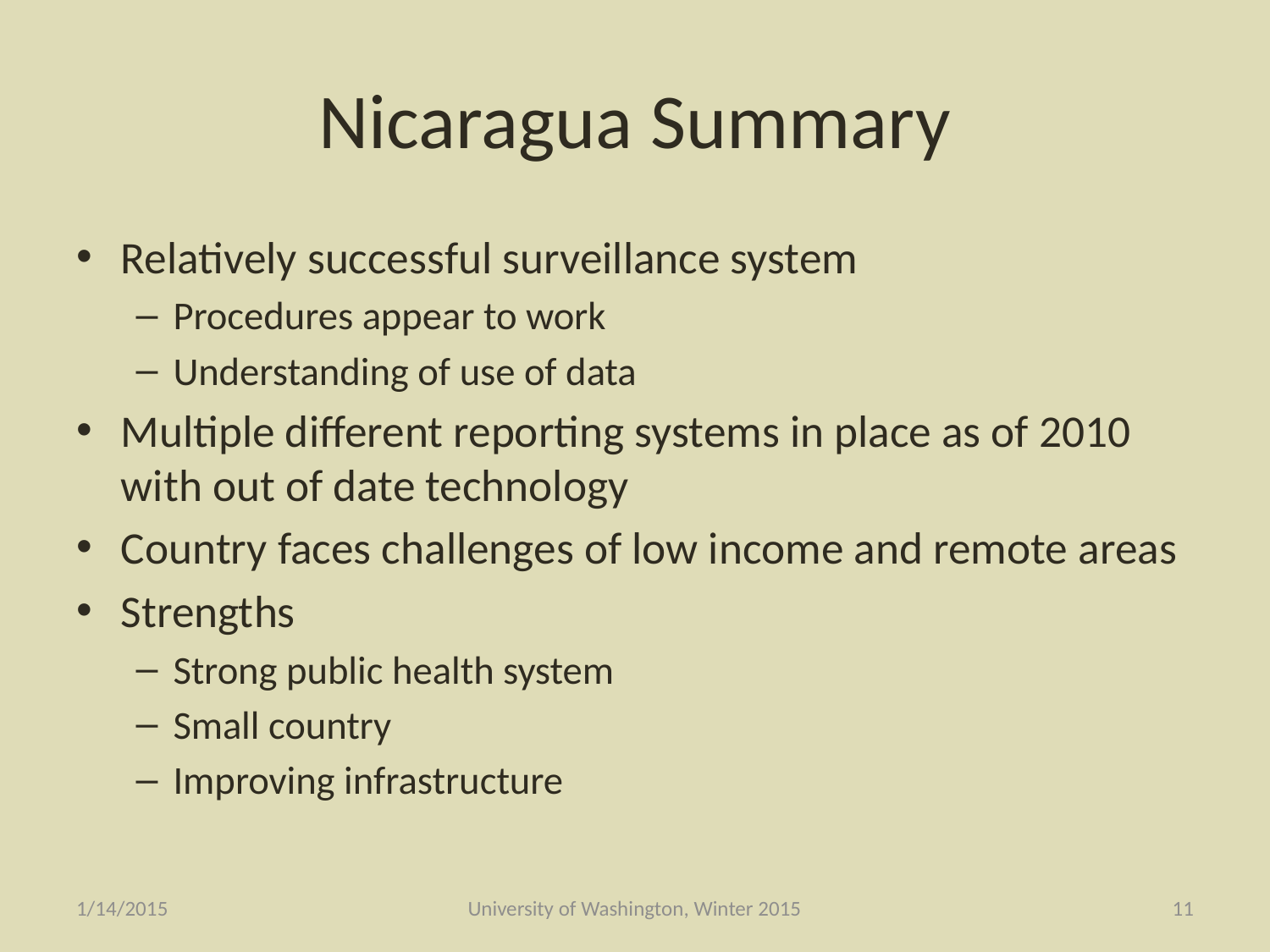

# Nicaragua Summary
Relatively successful surveillance system
Procedures appear to work
Understanding of use of data
Multiple different reporting systems in place as of 2010 with out of date technology
Country faces challenges of low income and remote areas
Strengths
Strong public health system
Small country
Improving infrastructure
1/14/2015
University of Washington, Winter 2015
11